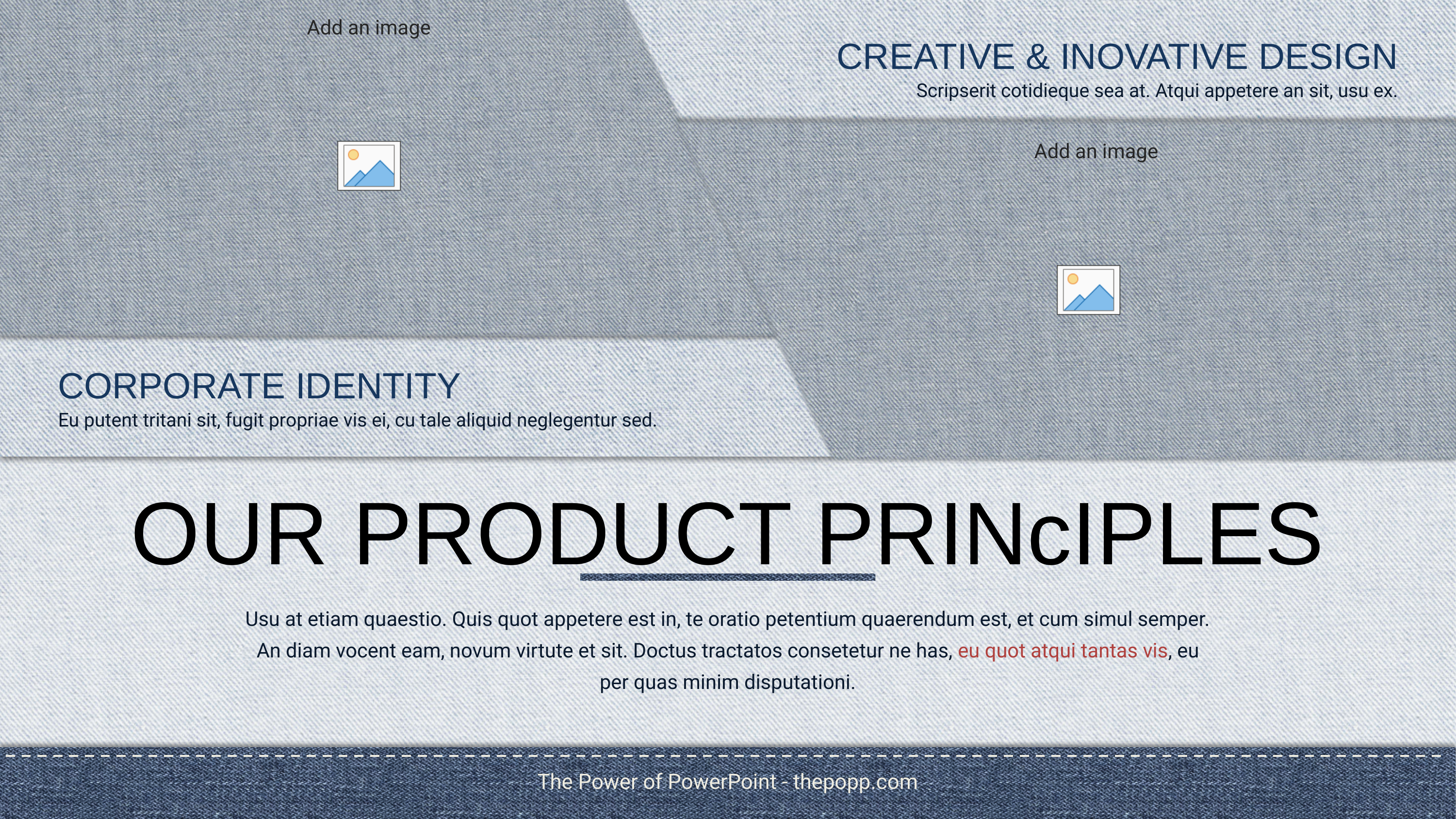

CREATIVE & INOVATIVE DESIGN
Scripserit cotidieque sea at. Atqui appetere an sit, usu ex.

CORPORATE IDENTITY
Eu putent tritani sit, fugit propriae vis ei, cu tale aliquid neglegentur sed.
# OUR PRODUCT PRINcIPLES
Usu at etiam quaestio. Quis quot appetere est in, te oratio petentium quaerendum est, et cum simul semper. An diam vocent eam, novum virtute et sit. Doctus tractatos consetetur ne has, eu quot atqui tantas vis, eu per quas minim disputationi.
The Power of PowerPoint - thepopp.com